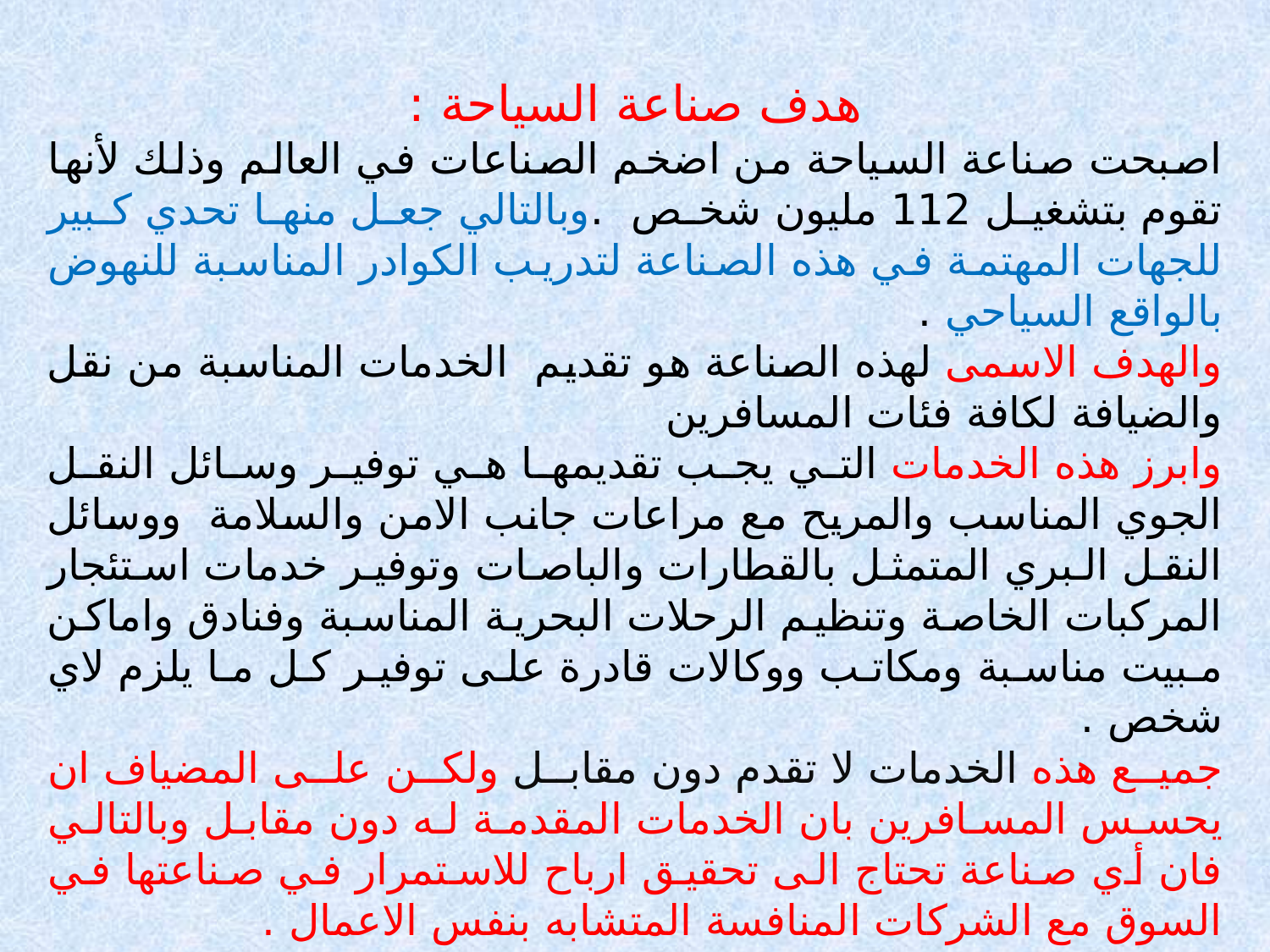

هدف صناعة السياحة :
اصبحت صناعة السياحة من اضخم الصناعات في العالم وذلك لأنها تقوم بتشغيل 112 مليون شخص  .وبالتالي جعل منها تحدي كبير للجهات المهتمة في هذه الصناعة لتدريب الكوادر المناسبة للنهوض بالواقع السياحي .
والهدف الاسمى لهذه الصناعة هو تقديم  الخدمات المناسبة من نقل والضيافة لكافة فئات المسافرين
وابرز هذه الخدمات التي يجب تقديمها هي توفير وسائل النقل الجوي المناسب والمريح مع مراعات جانب الامن والسلامة  ووسائل النقل البري المتمثل بالقطارات والباصات وتوفير خدمات استئجار المركبات الخاصة وتنظيم الرحلات البحرية المناسبة وفنادق واماكن مبيت مناسبة ومكاتب ووكالات قادرة على توفير كل ما يلزم لاي شخص .
جميع هذه الخدمات لا تقدم دون مقابل ولكن على المضياف ان يحسس المسافرين بان الخدمات المقدمة له دون مقابل وبالتالي فان أي صناعة تحتاج الى تحقيق ارباح للاستمرار في صناعتها في السوق مع الشركات المنافسة المتشابه بنفس الاعمال .